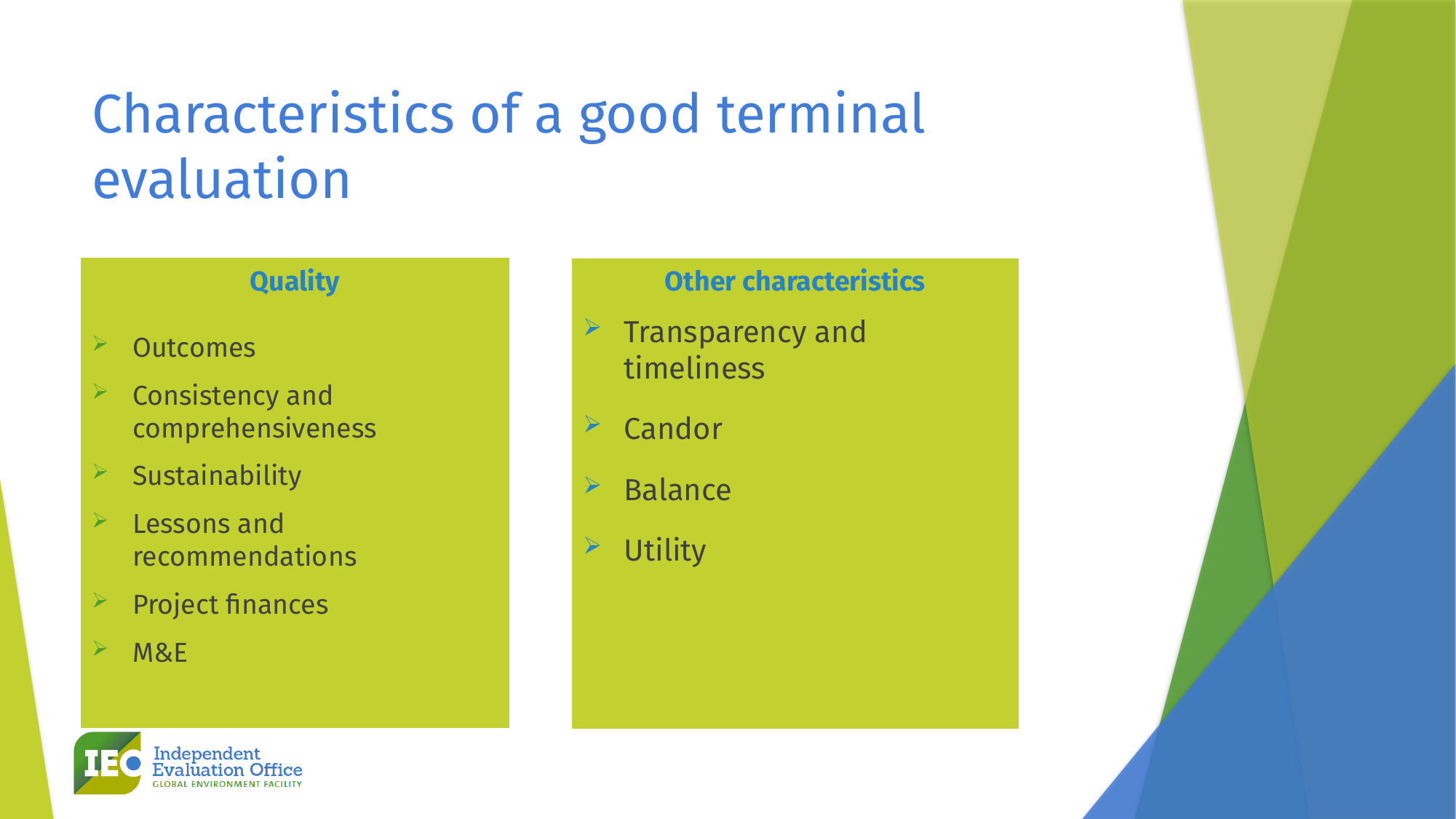

# Characteristics of a good terminal evaluation
Quality
Outcomes
Consistency and comprehensiveness
Sustainability
Lessons and recommendations
Project finances
M&E

Other characteristics
Transparency and timeliness
Candor
Balance
Utility